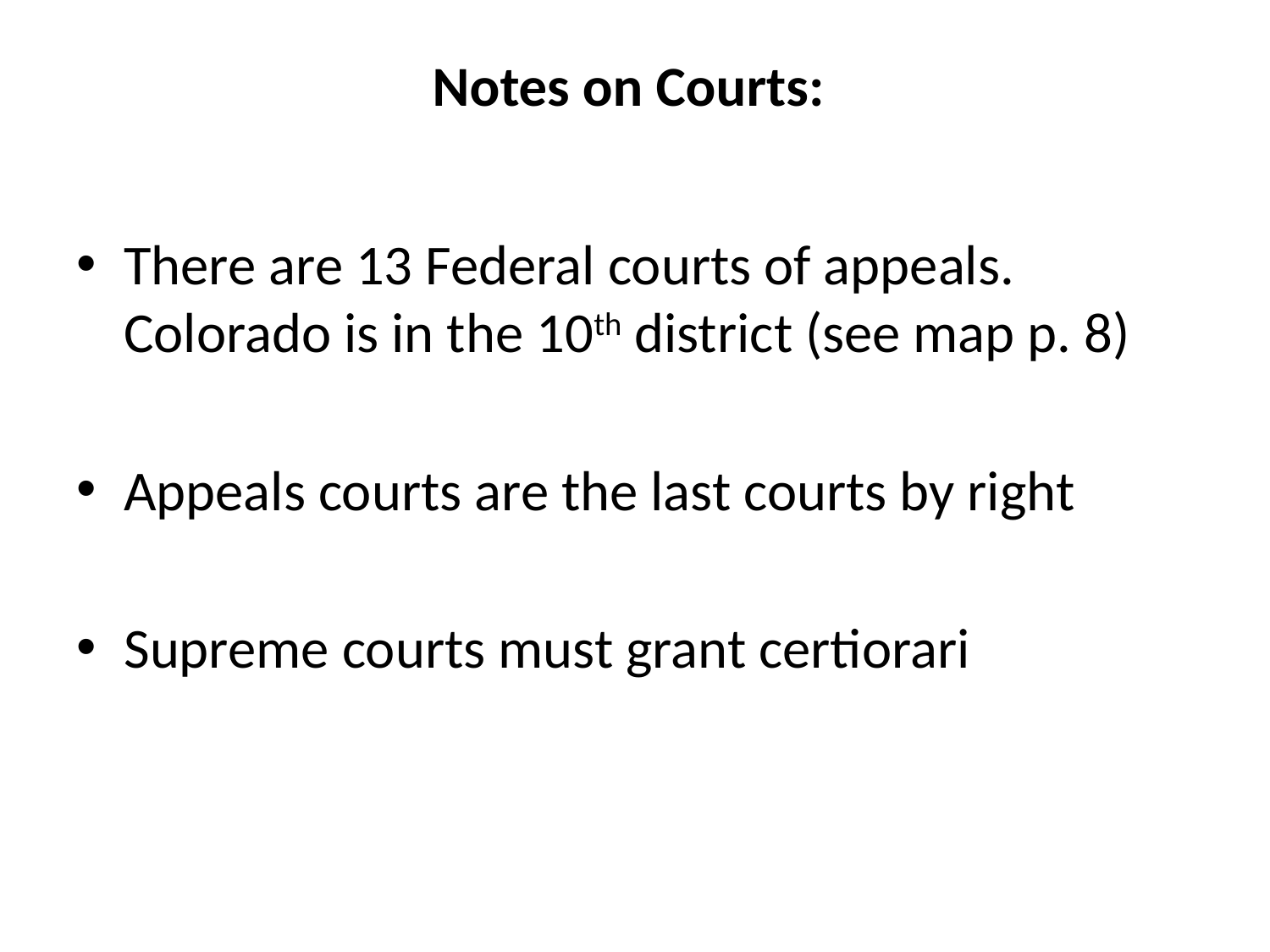

# Notes on Courts:
There are 13 Federal courts of appeals.  Colorado is in the 10th district (see map p. 8)

Appeals courts are the last courts by right

Supreme courts must grant certiorari